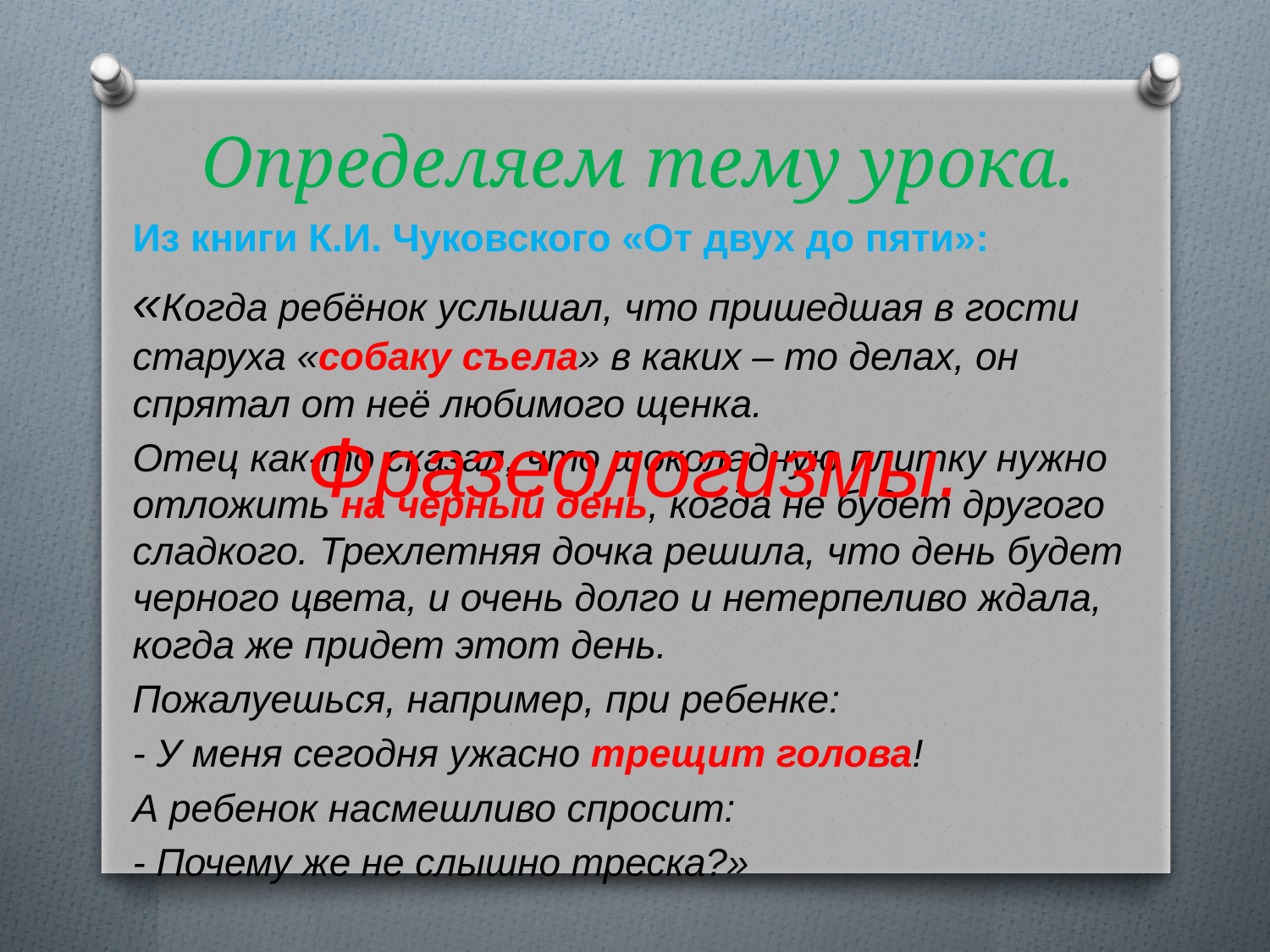

# Определяем тему урока.
Из книги К.И. Чуковского «От двух до пяти»:
«Когда ребёнок услышал, что пришедшая в гости старуха «собаку съела» в каких – то делах, он спрятал от неё любимого щенка.
Отец как-то сказал, что шоколадную плитку нужно отложить на чёрный день, когда не будет другого сладкого. Трехлетняя дочка решила, что день будет черного цвета, и очень долго и нетерпеливо ждала, когда же придет этот день.
Пожалуешься, например, при ребенке:
- У меня сегодня ужасно трещит голова!
А ребенок насмешливо спросит:
- Почему же не слышно треска?»

Фразеологизмы.